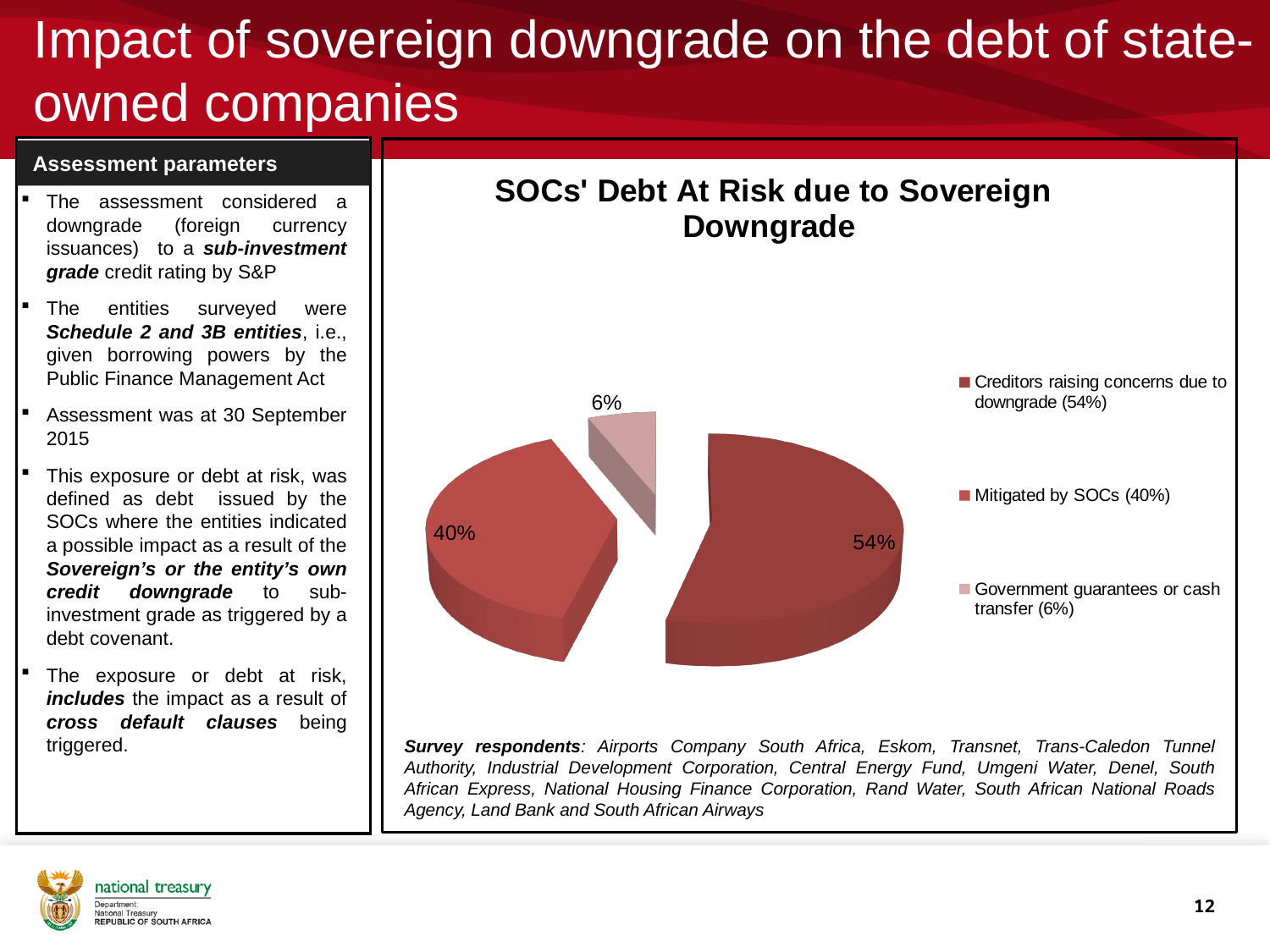

# Impact of sovereign downgrade on the debt of state-owned companies

 Assessment parameters

The assessment considered a downgrade (foreign currency issuances)  to a sub-investment grade credit rating by S&P

The entities surveyed were Schedule 2 and 3B entities, i.e., given borrowing powers by the Public Finance Management Act

Assessment was at 30 September 2015

This exposure or debt at risk, was defined as debt  issued by the SOCs where the entities indicated a possible impact as a result of the Sovereign’s or the entity’s own credit downgrade to sub-investment grade as triggered by a debt covenant.

The exposure or debt at risk, includes the impact as a result of cross default clauses being triggered.

[unsupported chart]

Survey respondents: Airports Company South Africa, Eskom, Transnet, Trans-Caledon Tunnel Authority, Industrial Development Corporation, Central Energy Fund, Umgeni Water, Denel, South African Express, National Housing Finance Corporation, Rand Water, South African National Roads Agency, Land Bank and South African Airways
12